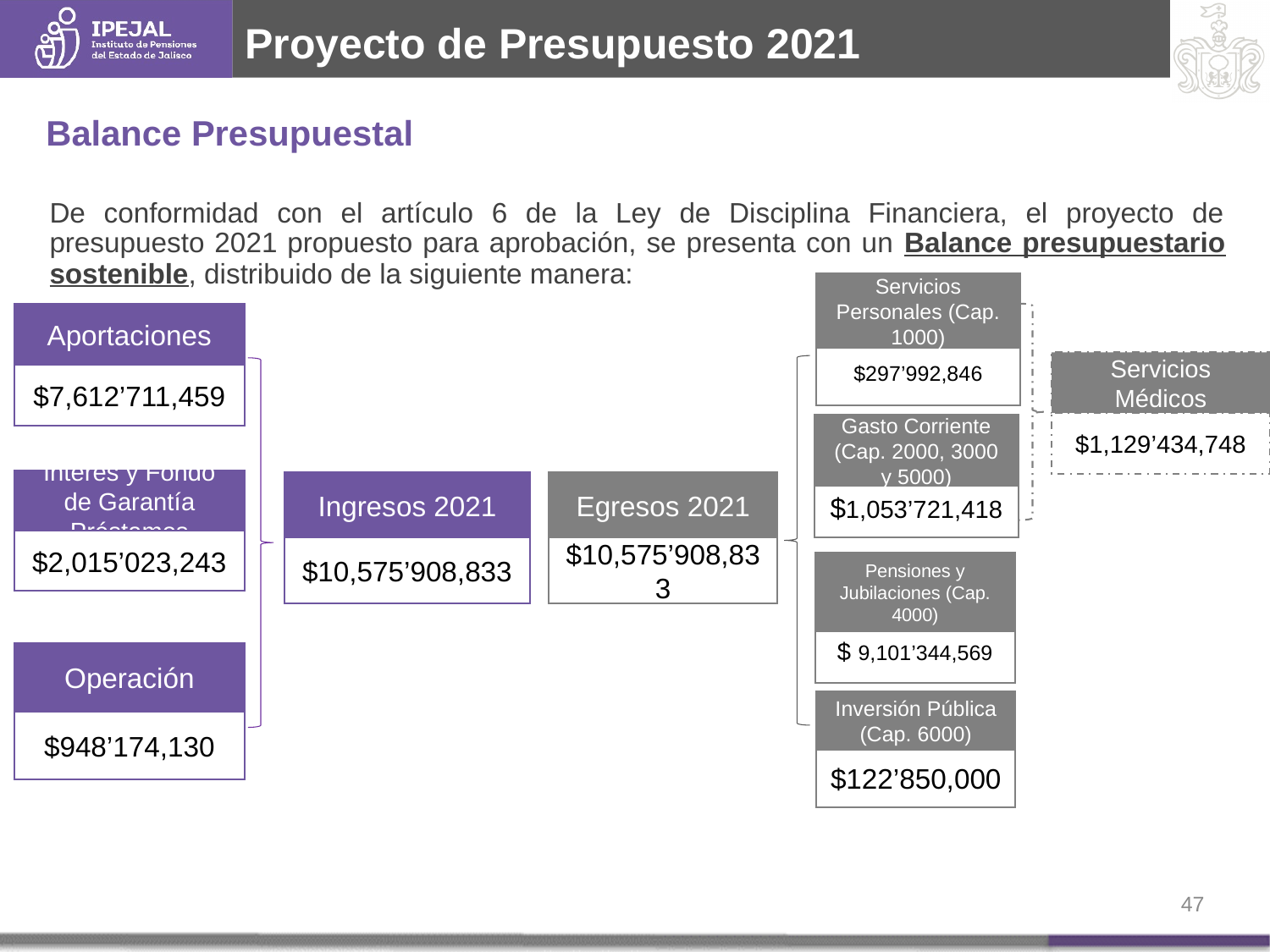

Proyecto de Presupuesto 2021
Balance Presupuestal
De conformidad con el artículo 6 de la Ley de Disciplina Financiera, el proyecto de presupuesto 2021 propuesto para aprobación, se presenta con un Balance presupuestario sostenible, distribuido de la siguiente manera:
Servicios Personales (Cap. 1000)
$297’992,846

Aportaciones
$7,612’711,459
Servicios Médicos
$1,129’434,748

Gasto Corriente (Cap. 2000, 3000 y 5000)
$1,053’721,418
Interés y Fondo de Garantía Préstamos
$2,015’023,243
Ingresos 2021
$10,575’908,833
Egresos 2021
$10,575’908,833
Pensiones y Jubilaciones (Cap. 4000)
$ 9,101’344,569
Operación
$948’174,130
Inversión Pública (Cap. 6000)
$122’850,000
47